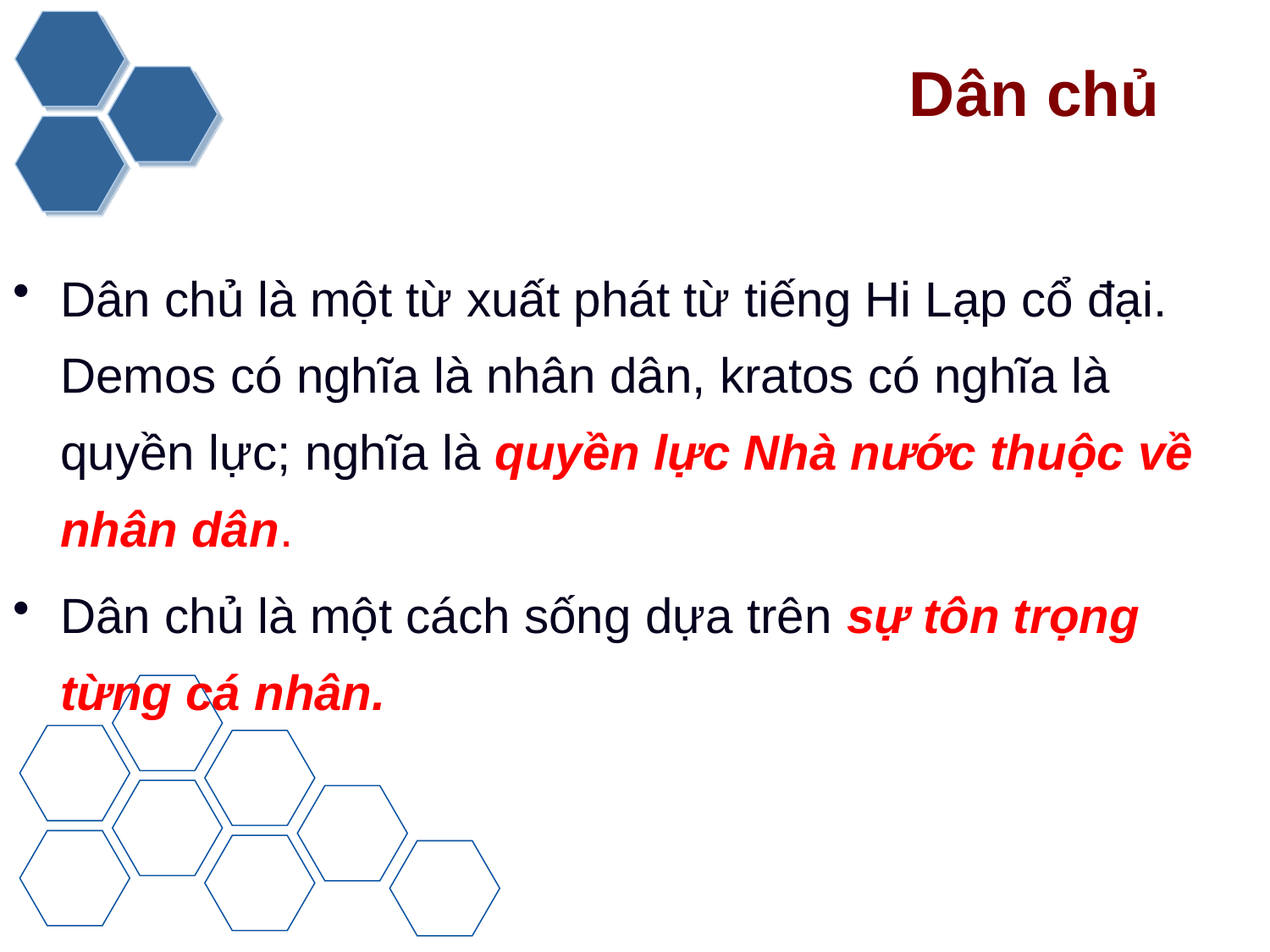

# Dân chủ
Dân chủ là một từ xuất phát từ tiếng Hi Lạp cổ đại. Demos có nghĩa là nhân dân, kratos có nghĩa là quyền lực; nghĩa là quyền lực Nhà nước thuộc về nhân dân.
Dân chủ là một cách sống dựa trên sự tôn trọng từng cá nhân.